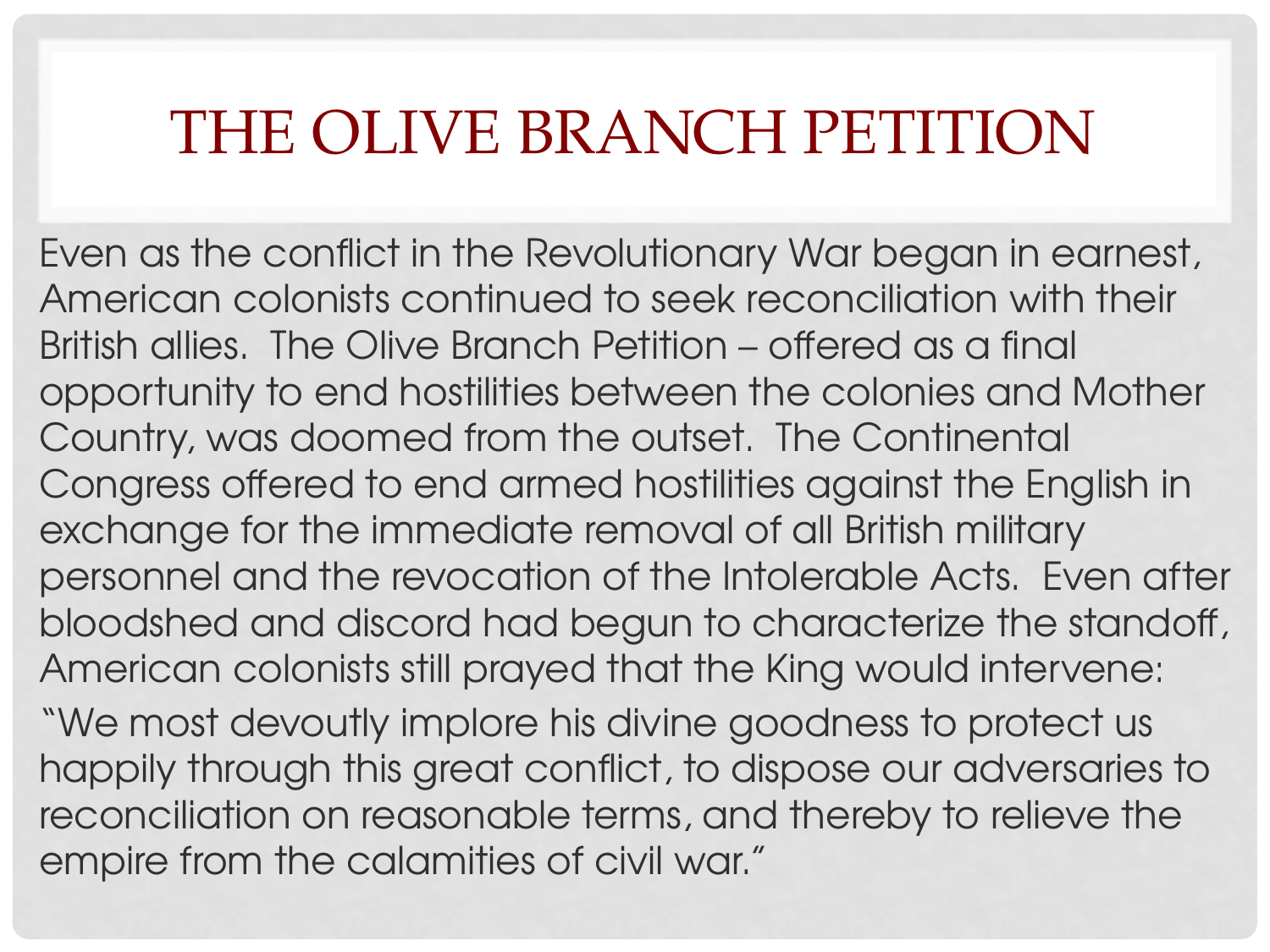

# The Olive Branch Petition
Even as the conflict in the Revolutionary War began in earnest, American colonists continued to seek reconciliation with their British allies.  The Olive Branch Petition – offered as a final opportunity to end hostilities between the colonies and Mother Country, was doomed from the outset.  The Continental Congress offered to end armed hostilities against the English in exchange for the immediate removal of all British military personnel and the revocation of the Intolerable Acts.  Even after bloodshed and discord had begun to characterize the standoff, American colonists still prayed that the King would intervene:
“We most devoutly implore his divine goodness to protect us happily through this great conflict, to dispose our adversaries to reconciliation on reasonable terms, and thereby to relieve the empire from the calamities of civil war.”